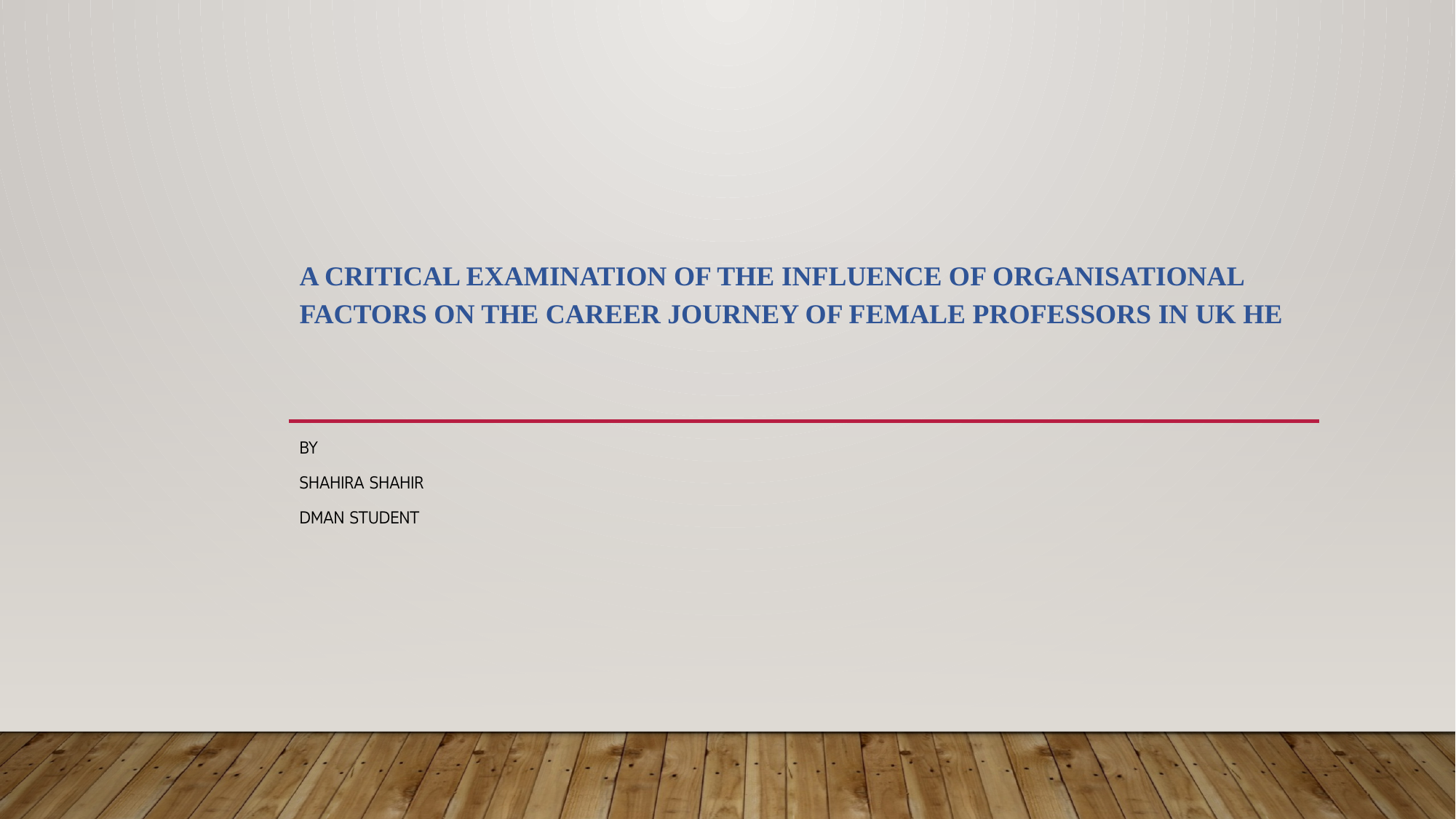

# A Critical Examination of the Influence of Organisational Factors on the Career JOURNEY of Female Professors in UK HE
By
Shahira Shahir
DMan Student